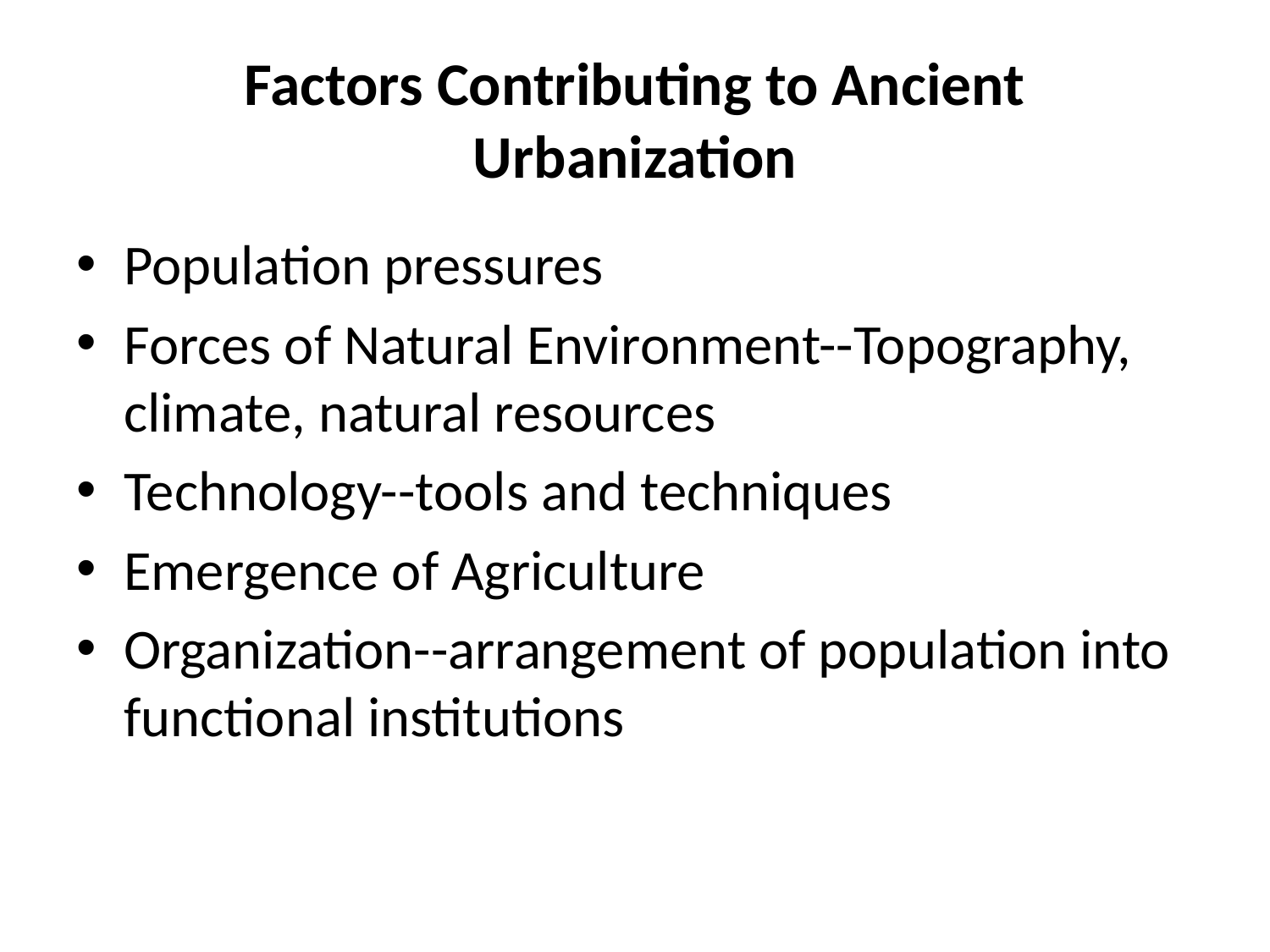

# Factors Contributing to Ancient Urbanization
Population pressures
Forces of Natural Environment--Topography, climate, natural resources
Technology--tools and techniques
Emergence of Agriculture
Organization--arrangement of population into functional institutions